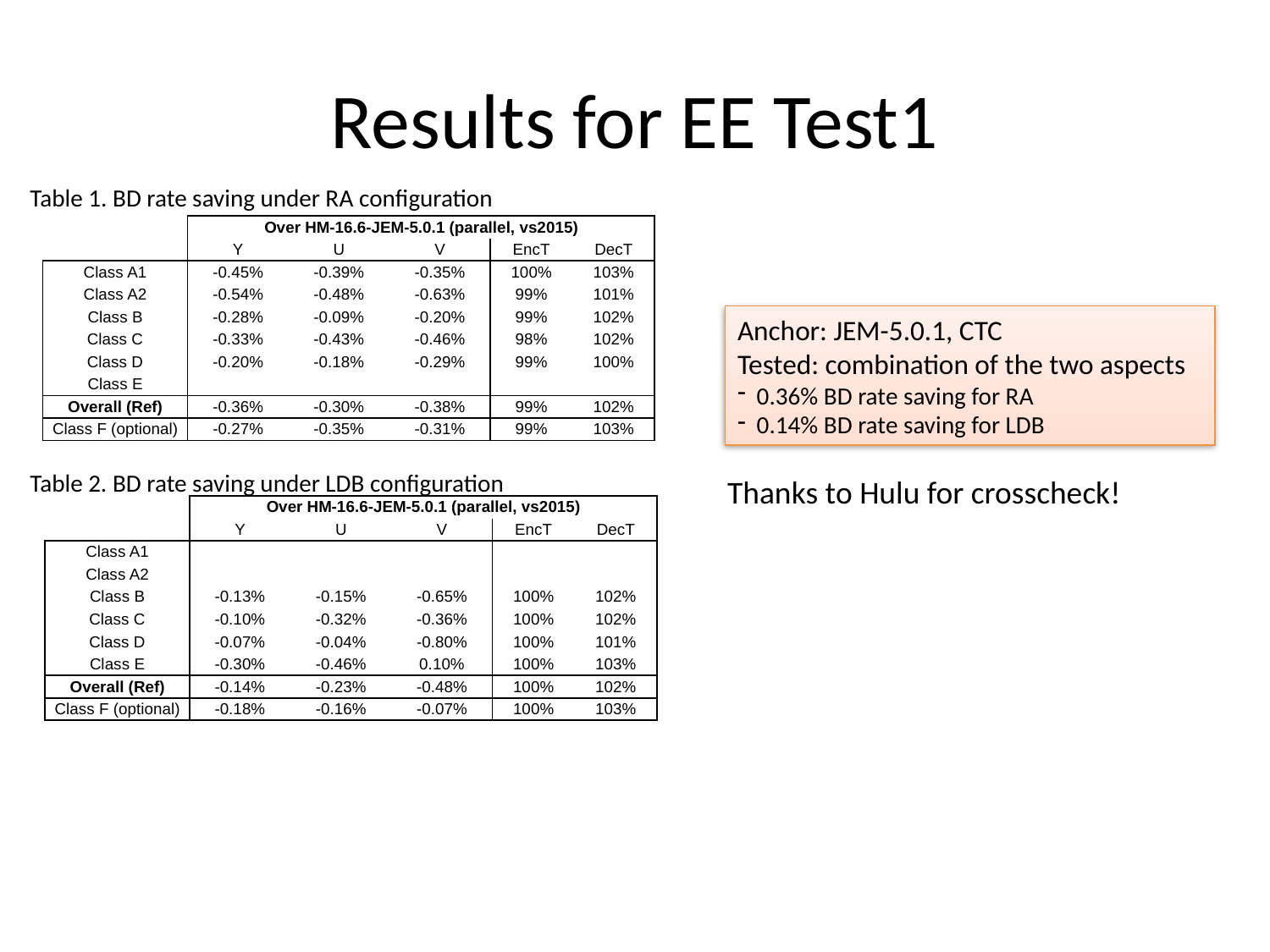

# Results for EE Test1
Table 1. BD rate saving under RA configuration
|  | Over HM-16.6-JEM-5.0.1 (parallel, vs2015) |  |  |  |  |
| --- | --- | --- | --- | --- | --- |
|  | Y | U | V | EncT | DecT |
| Class A1 | -0.45% | -0.39% | -0.35% | 100% | 103% |
| Class A2 | -0.54% | -0.48% | -0.63% | 99% | 101% |
| Class B | -0.28% | -0.09% | -0.20% | 99% | 102% |
| Class C | -0.33% | -0.43% | -0.46% | 98% | 102% |
| Class D | -0.20% | -0.18% | -0.29% | 99% | 100% |
| Class E |  |  |  |  |  |
| Overall (Ref) | -0.36% | -0.30% | -0.38% | 99% | 102% |
| Class F (optional) | -0.27% | -0.35% | -0.31% | 99% | 103% |
Anchor: JEM-5.0.1, CTC
Tested: combination of the two aspects
  0.36% BD rate saving for RA
  0.14% BD rate saving for LDB
Table 2. BD rate saving under LDB configuration
Thanks to Hulu for crosscheck!
|  | Over HM-16.6-JEM-5.0.1 (parallel, vs2015) |  |  |  |  |
| --- | --- | --- | --- | --- | --- |
|  | Y | U | V | EncT | DecT |
| Class A1 |  |  |  |  |  |
| Class A2 |  |  |  |  |  |
| Class B | -0.13% | -0.15% | -0.65% | 100% | 102% |
| Class C | -0.10% | -0.32% | -0.36% | 100% | 102% |
| Class D | -0.07% | -0.04% | -0.80% | 100% | 101% |
| Class E | -0.30% | -0.46% | 0.10% | 100% | 103% |
| Overall (Ref) | -0.14% | -0.23% | -0.48% | 100% | 102% |
| Class F (optional) | -0.18% | -0.16% | -0.07% | 100% | 103% |